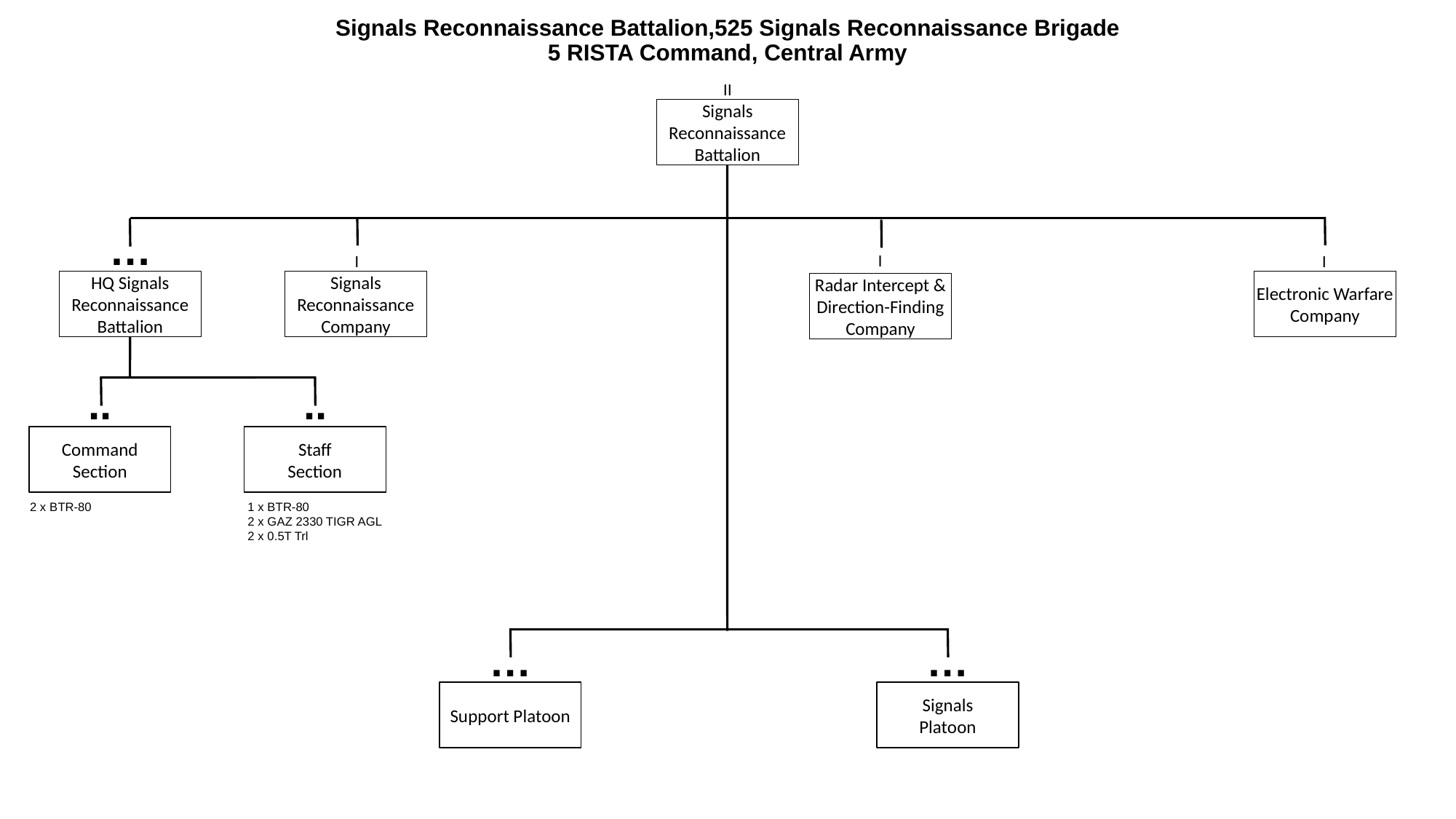

# Signals Reconnaissance Battalion,525 Signals Reconnaissance Brigade 5 RISTA Command, Central Army
II
Signals Reconnaissance Battalion
…
I
I
I
Signals Reconnaissance Company
Electronic Warfare
Company
HQ Signals Reconnaissance Battalion
Radar Intercept & Direction-Finding Company
..
..
Command
Section
Staff
Section
2 x BTR-80
1 x BTR-80
2 x GAZ 2330 TIGR AGL
2 x 0.5T Trl
…
…
Support Platoon
Signals
Platoon